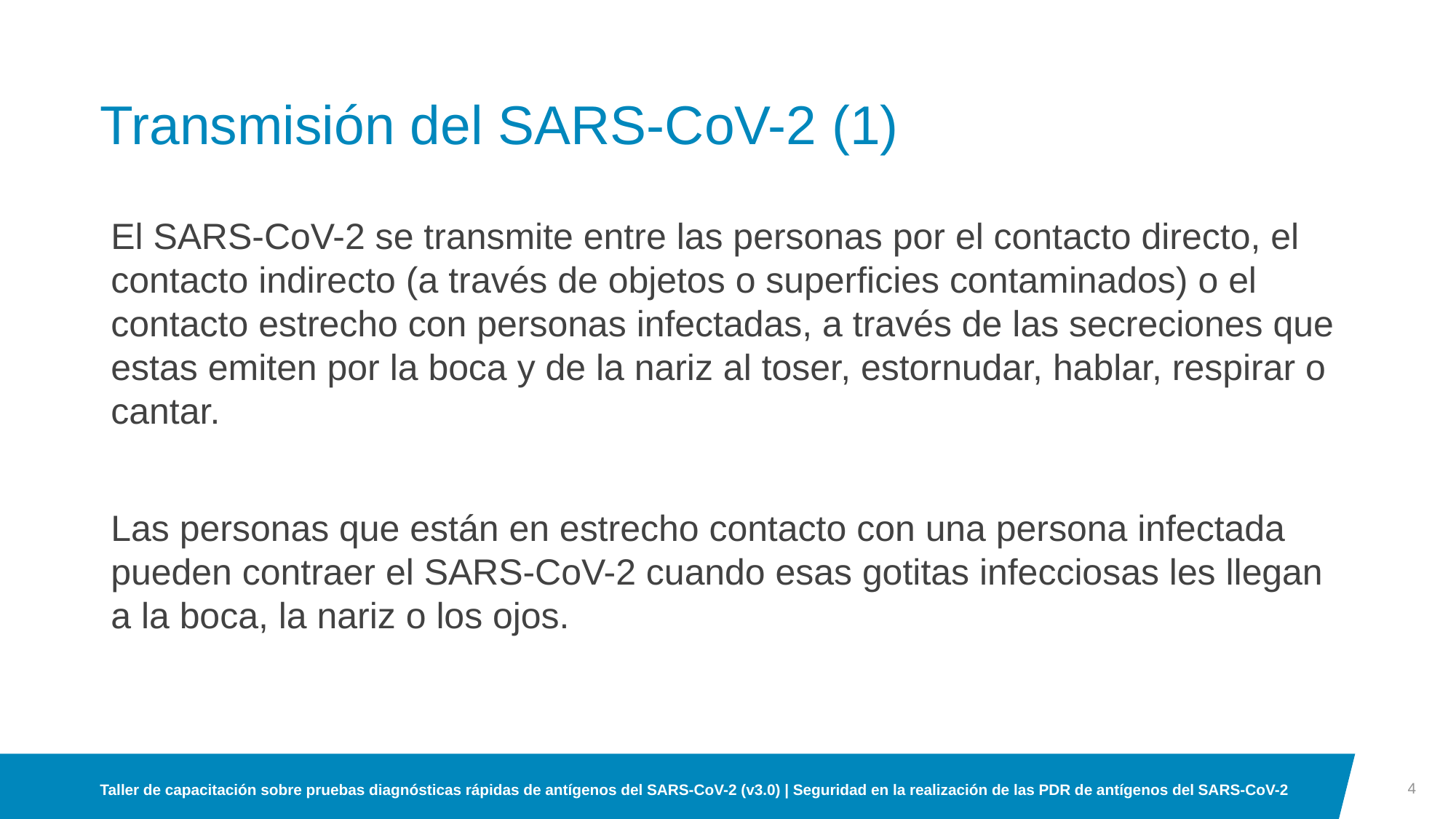

# Transmisión del SARS-CoV-2 (1)
El SARS-CoV-2 se transmite entre las personas por el contacto directo, el contacto indirecto (a través de objetos o superficies contaminados) o el contacto estrecho con personas infectadas, a través de las secreciones que estas emiten por la boca y de la nariz al toser, estornudar, hablar, respirar o cantar.

Las personas que están en estrecho contacto con una persona infectada pueden contraer el SARS-CoV-2 cuando esas gotitas infecciosas les llegan a la boca, la nariz o los ojos.

4
Taller de capacitación sobre pruebas diagnósticas rápidas de antígenos del SARS-CoV-2 (v3.0) | Seguridad en la realización de las PDR de antígenos del SARS-CoV-2